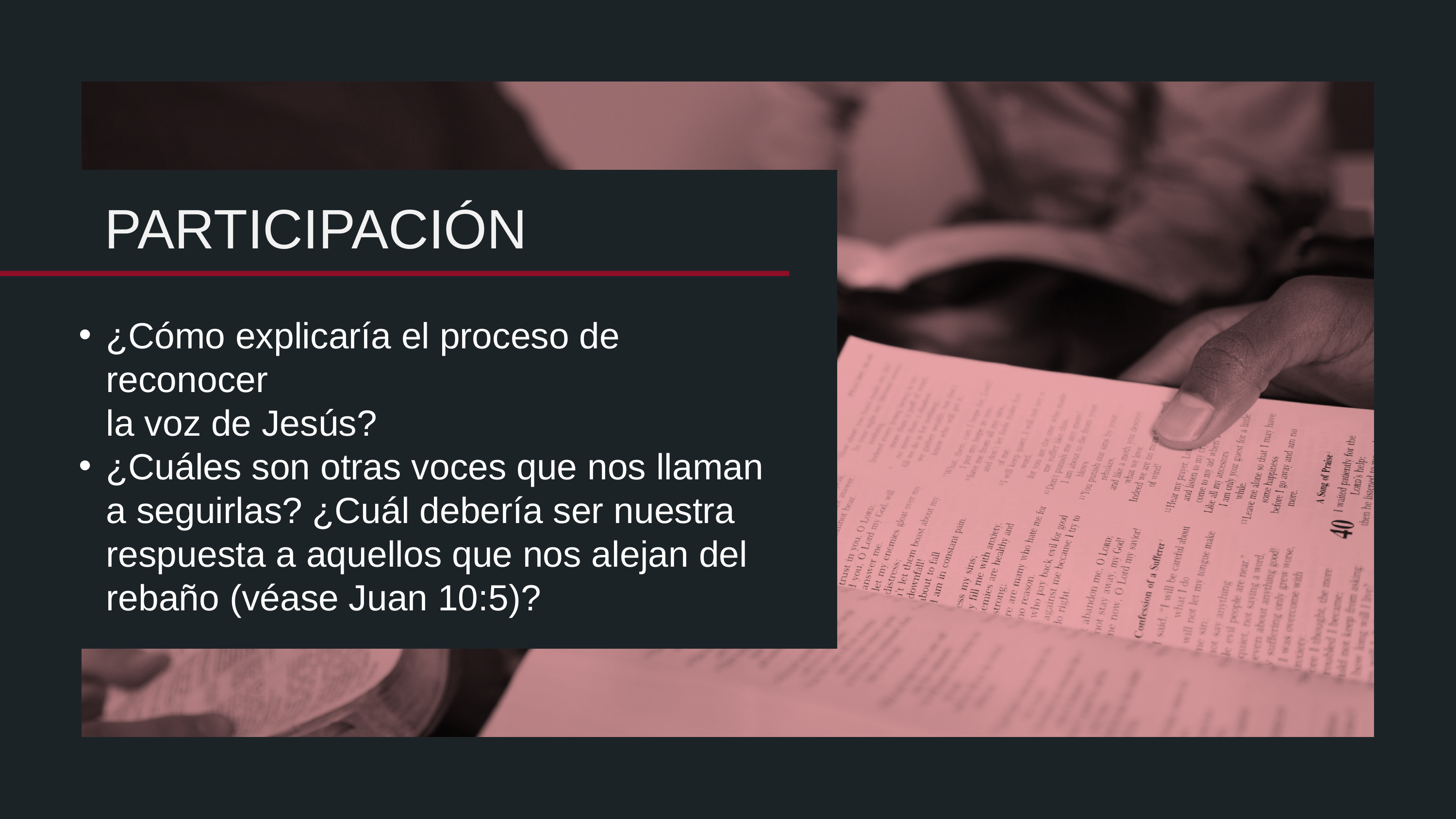

¿Cómo explicaría el proceso de reconocer
la voz de Jesús?
¿Cuáles son otras voces que nos llaman
a seguirlas? ¿Cuál debería ser nuestra respuesta a aquellos que nos alejan del rebaño (véase Juan 10:5)?